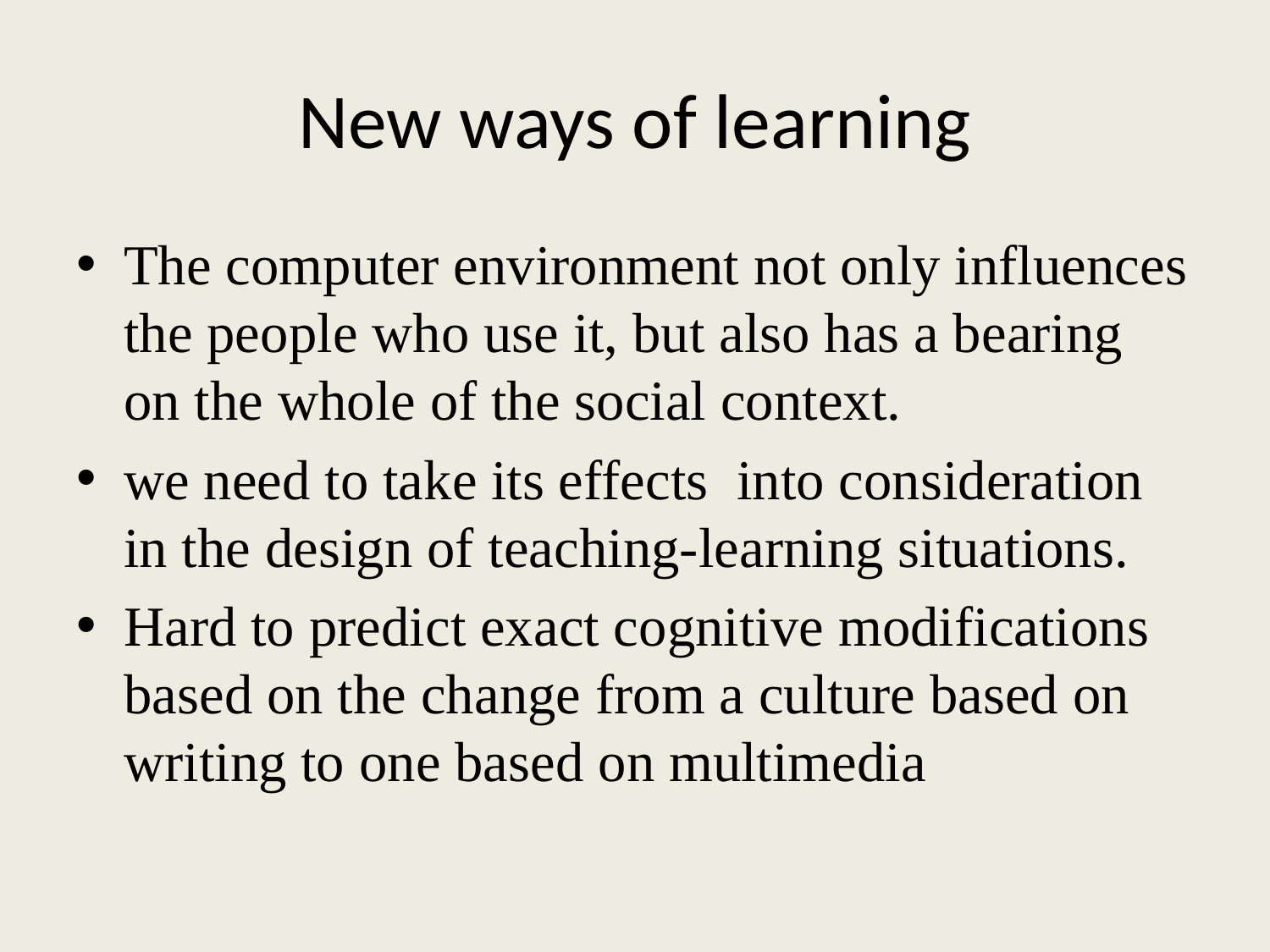

# New ways of learning
The computer environment not only influences the people who use it, but also has a bearing on the whole of the social context.
we need to take its effects  into consideration in the design of teaching-learning situations.
Hard to predict exact cognitive modifications based on the change from a culture based on writing to one based on multimedia